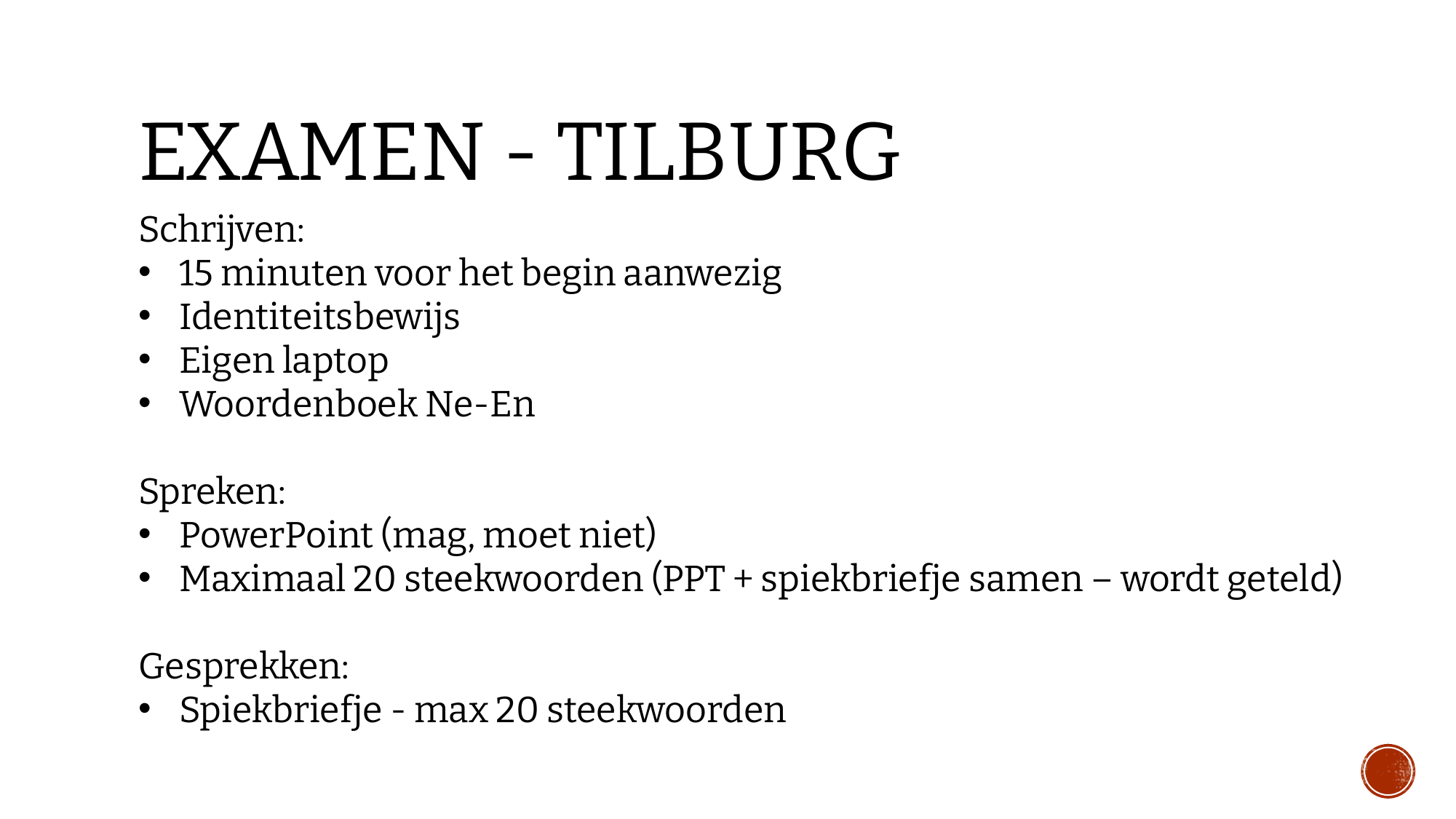

# Examen - tilburg
Schrijven:
15 minuten voor het begin aanwezig
Identiteitsbewijs
Eigen laptop
Woordenboek Ne-En

Spreken:
PowerPoint (mag, moet niet)
Maximaal 20 steekwoorden (PPT + spiekbriefje samen – wordt geteld)

Gesprekken:
Spiekbriefje - max 20 steekwoorden